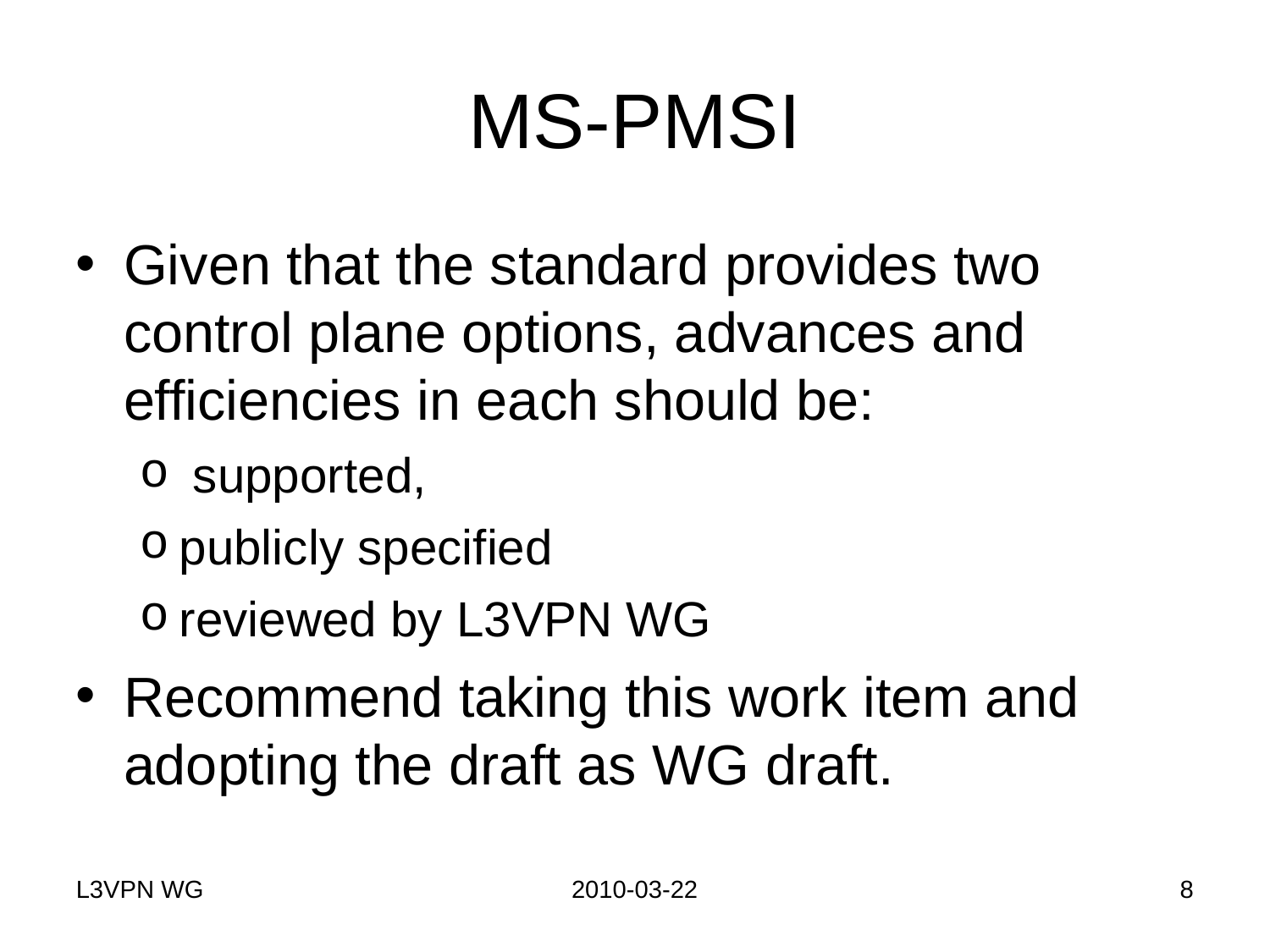

# MS-PMSI
Given that the standard provides two control plane options, advances and efficiencies in each should be:
 supported,
publicly specified
reviewed by L3VPN WG
Recommend taking this work item and adopting the draft as WG draft.

L3VPN WG
2010-03-22
8